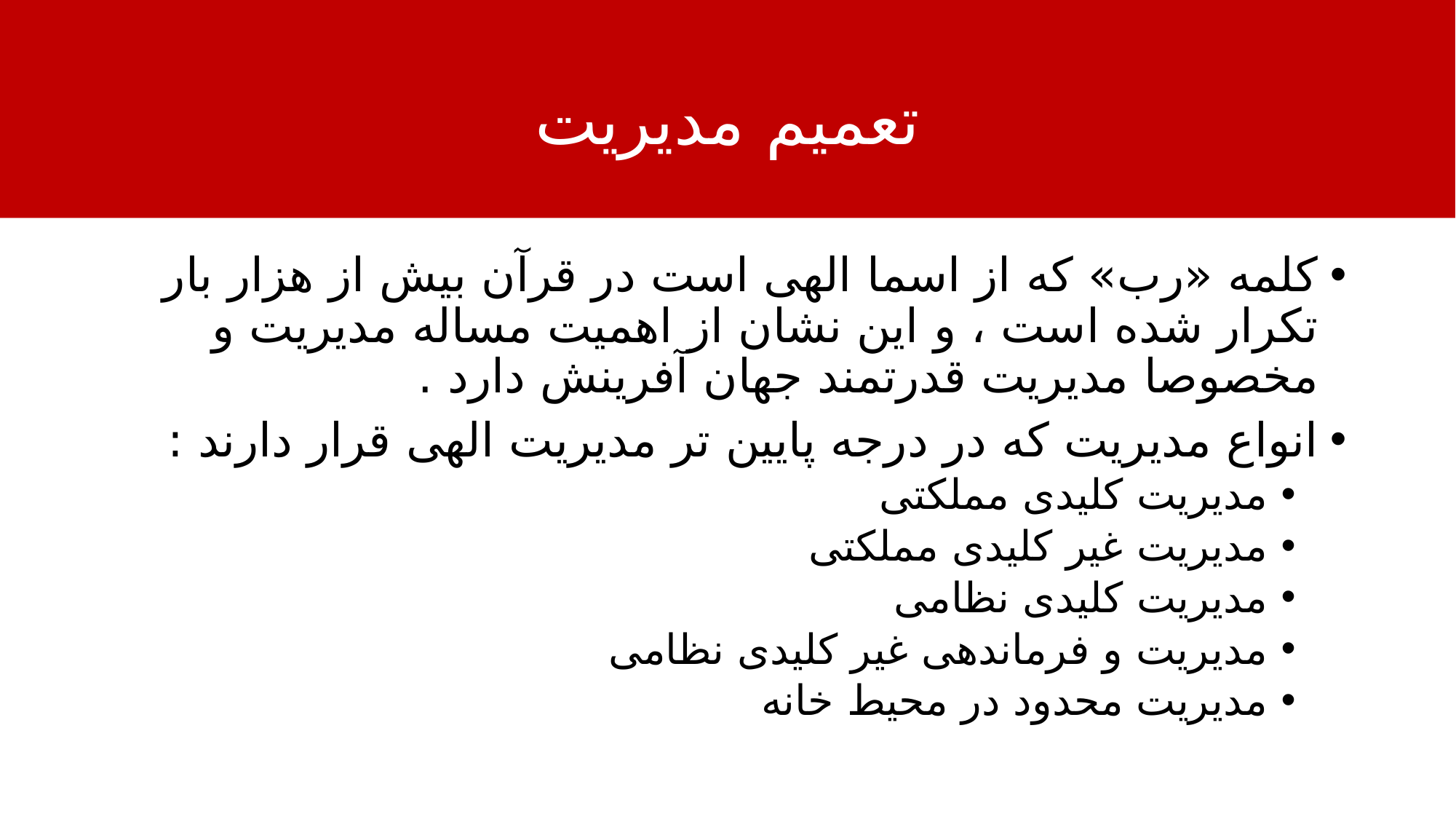

# تعمیم مدیریت
کلمه «رب» که از اسما الهی است در قرآن بیش از هزار بار تکرار شده است ، و این نشان از اهمیت مساله مدیریت و مخصوصا مدیریت قدرتمند جهان آفرینش دارد .
انواع مدیریت که در درجه پایین تر مدیریت الهی قرار دارند :
مدیریت کلیدی مملکتی
مدیریت غیر کلیدی مملکتی
مدیریت کلیدی نظامی
مدیریت و فرماندهی غیر کلیدی نظامی
مدیریت محدود در محیط خانه